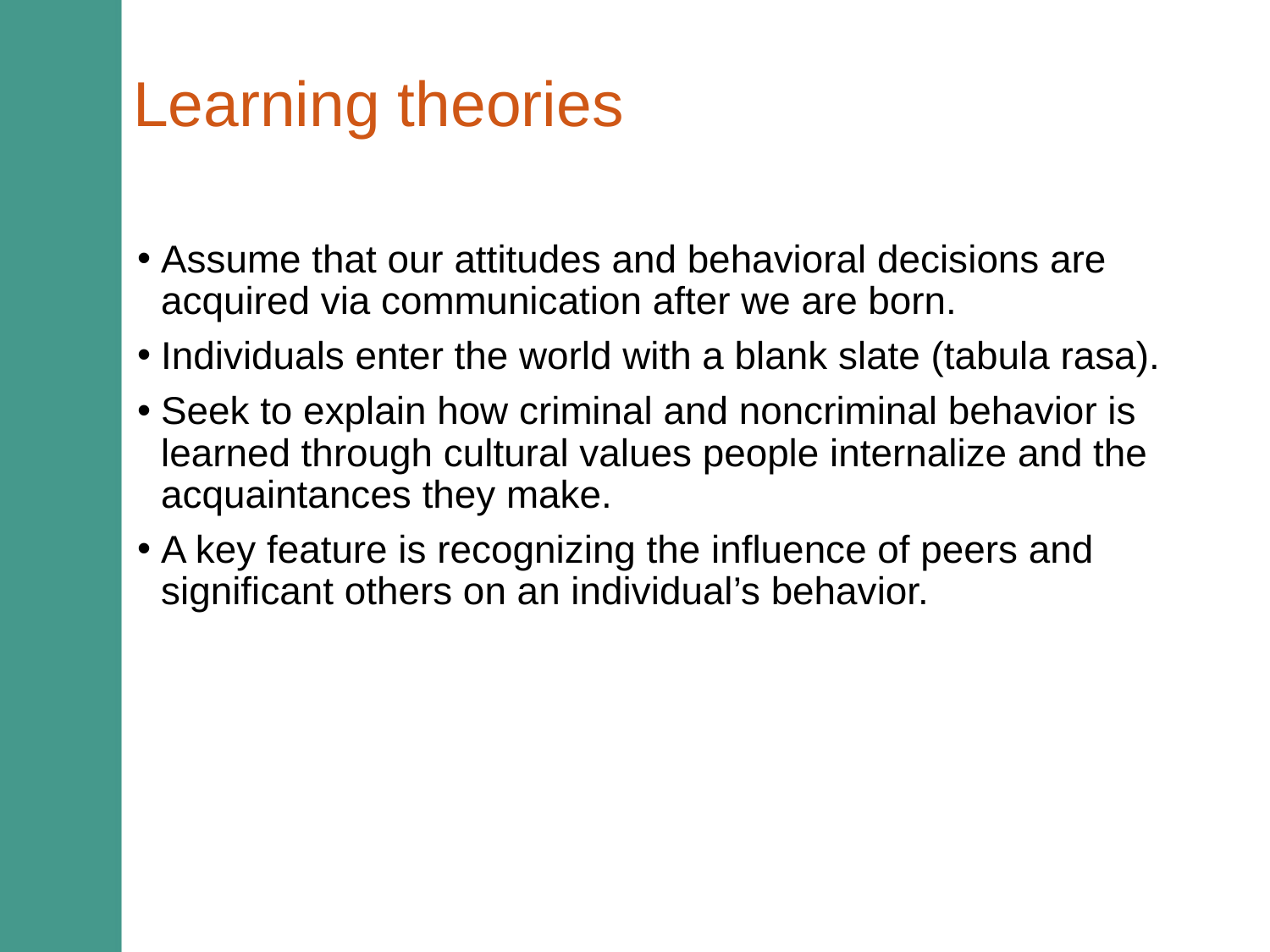

# Learning theories
Assume that our attitudes and behavioral decisions are acquired via communication after we are born.
Individuals enter the world with a blank slate (tabula rasa).
Seek to explain how criminal and noncriminal behavior is learned through cultural values people internalize and the acquaintances they make.
A key feature is recognizing the influence of peers and significant others on an individual’s behavior.